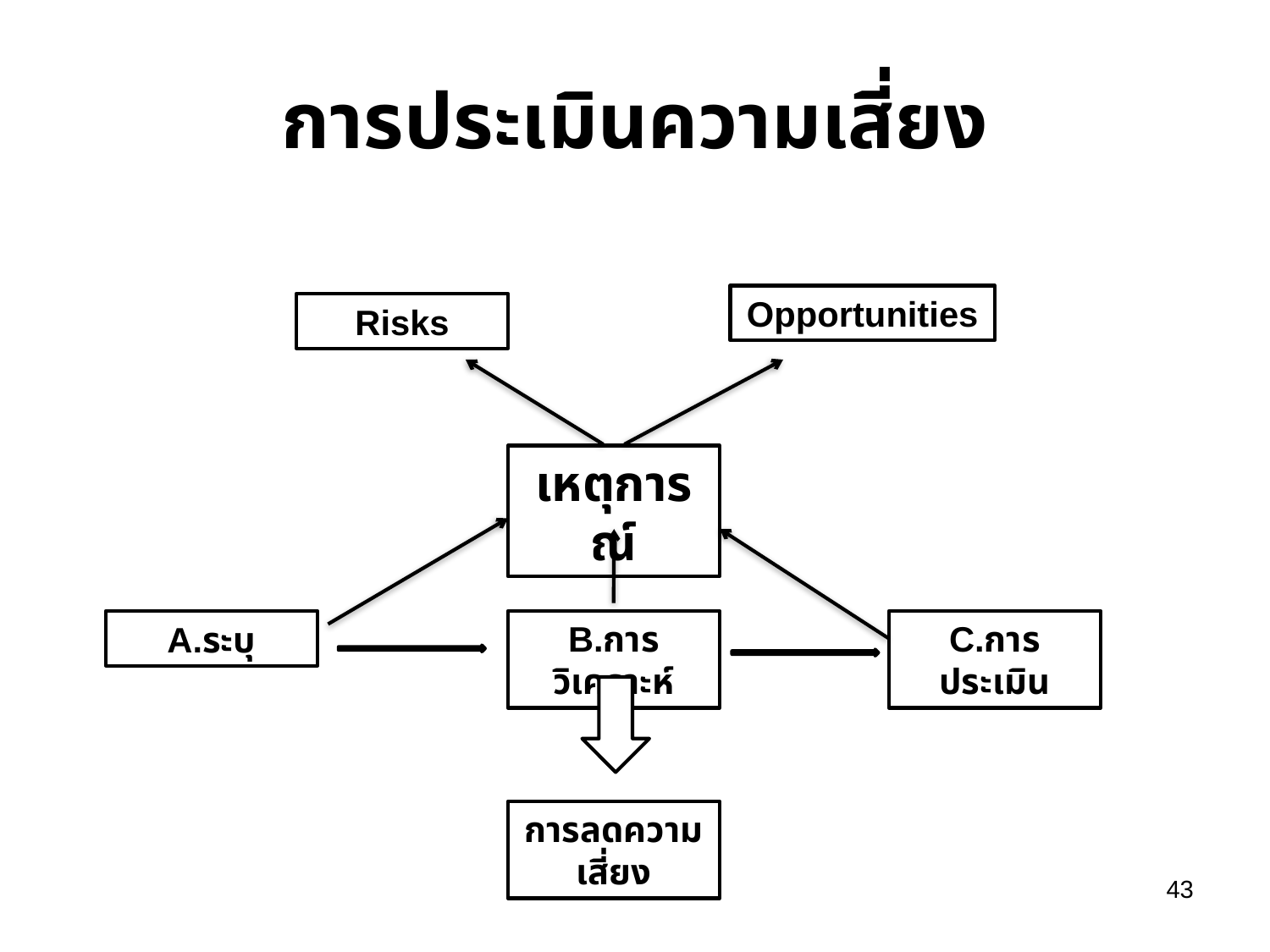

# การประเมินความเสี่ยง

Opportunities
Risks
เหตุการณ์
A.ระบุ
B.การวิเคราะห์
C.การประเมิน

การลดความเสี่ยง
43